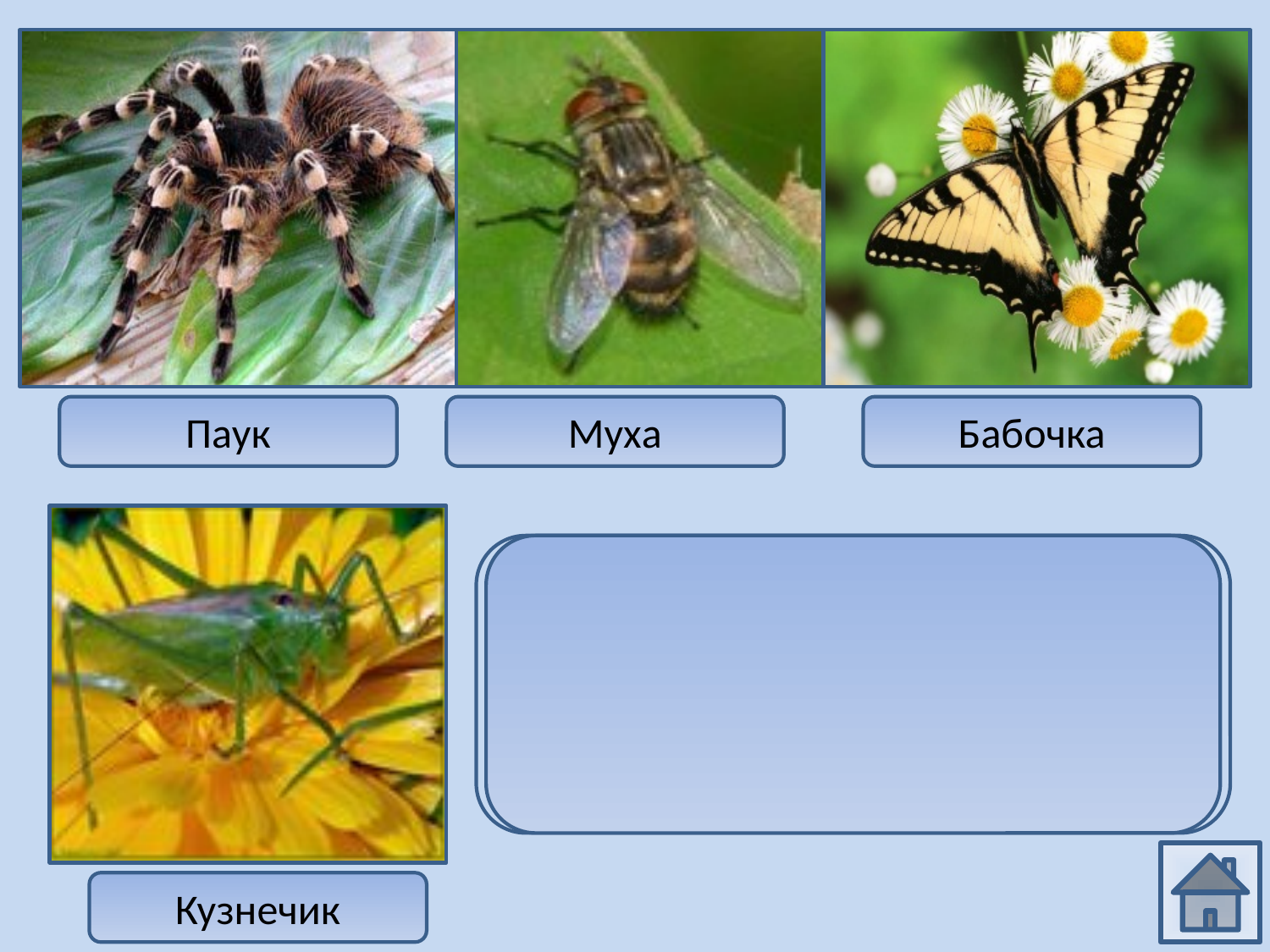

Паук
Муха
Бабочка

Паук относится  к классу
паукообразных, а муха, бабочка и
кузнечик представители класса
насекомых.

Кузнечик